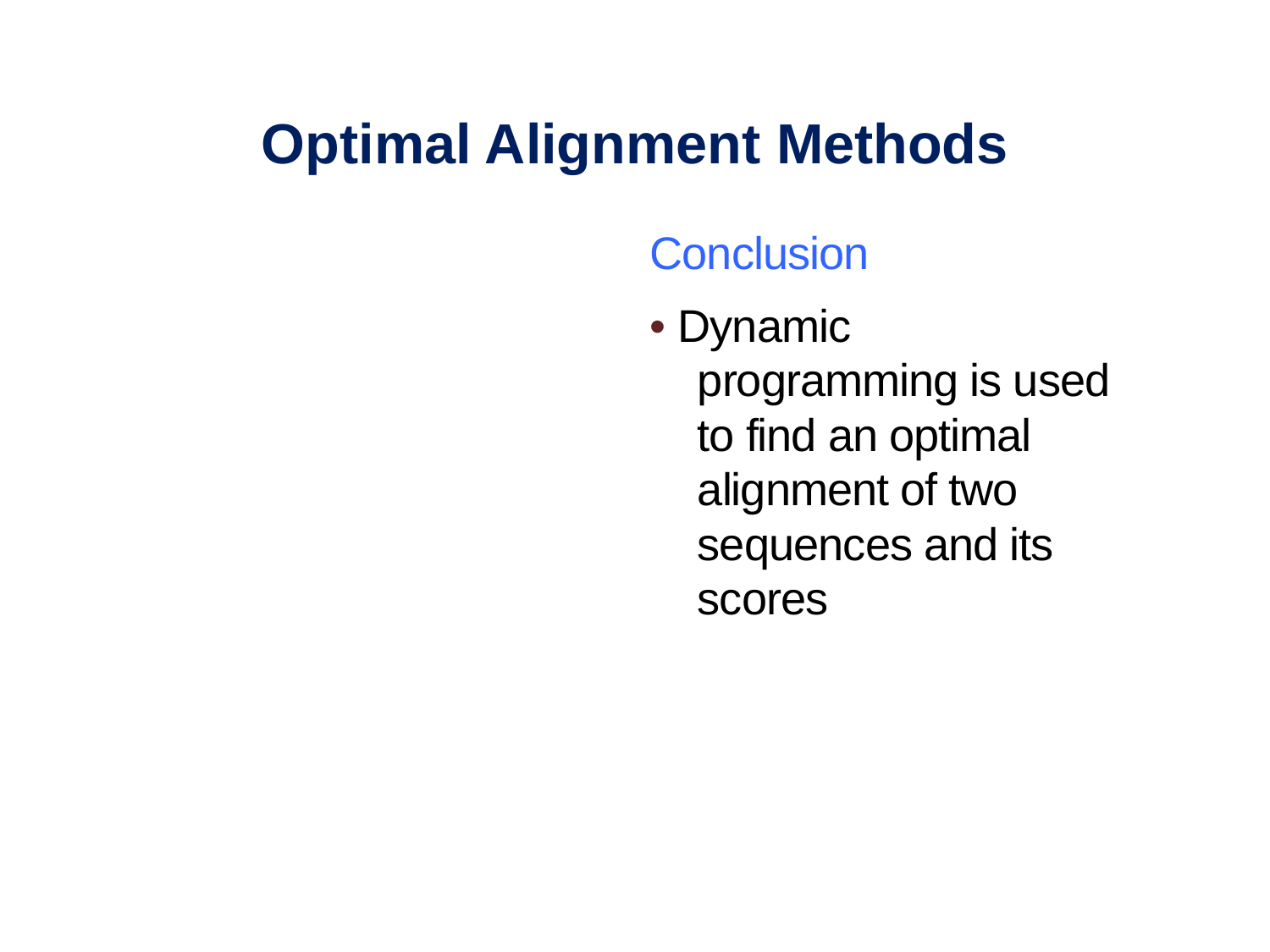

Optimal Alignment Methods
Conclusion
• Dynamic programming is used to find an optimal alignment of two sequences and its scores